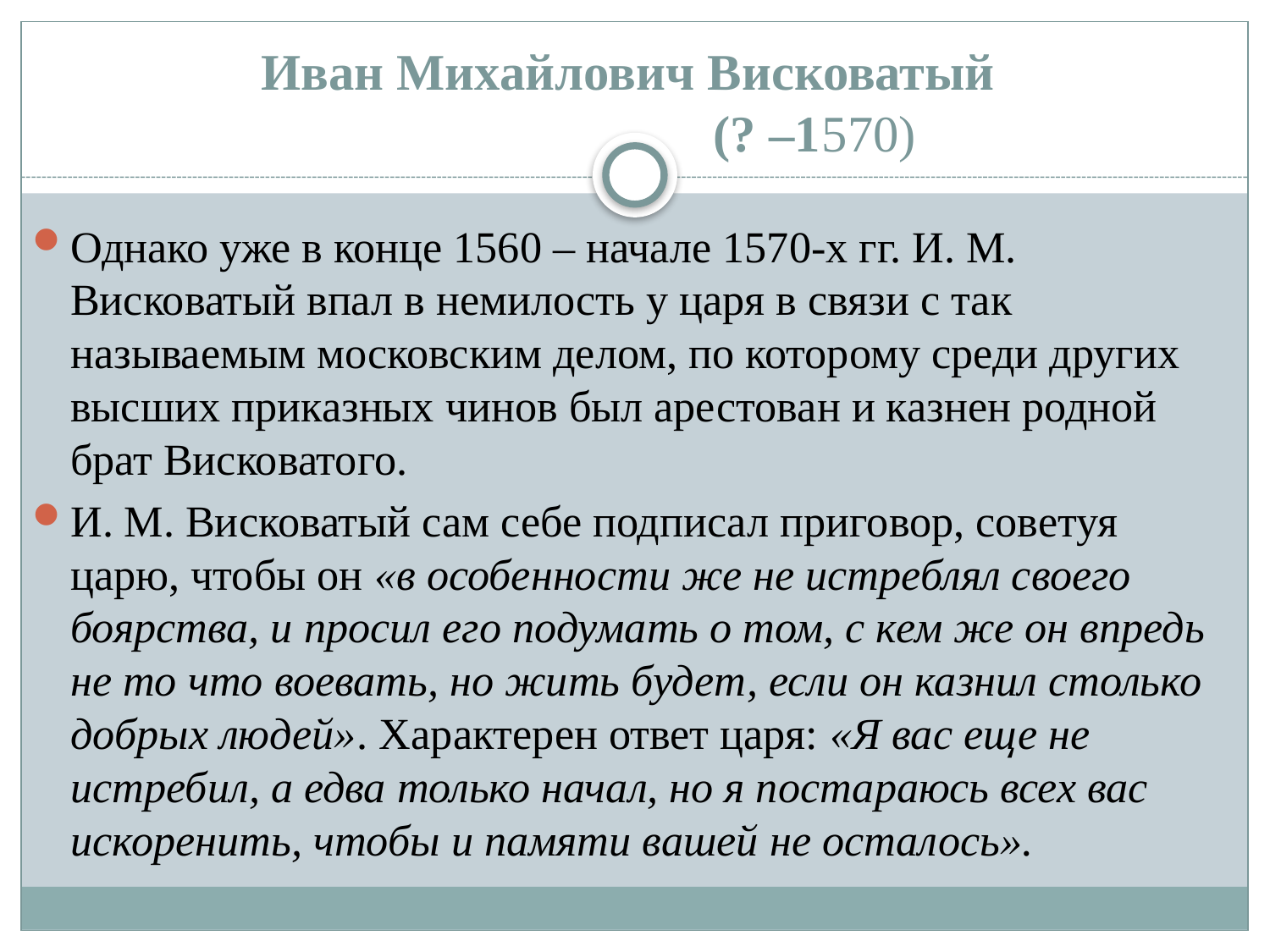

# Иван Михайлович Висковатый (? –1570)
Однако уже в конце 1560 – начале 1570-х гг. И. М. Висковатый впал в немилость у царя в связи с так называемым московским делом, по которому среди других высших приказных чинов был арестован и казнен родной брат Висковатого.
И. М. Висковатый сам себе подписал приговор, советуя царю, чтобы он «в особенности же не истреблял своего боярства, и просил его подумать о том, с кем же он впредь не то что воевать, но жить будет, если он казнил столько добрых людей». Характерен ответ царя: «Я вас еще не истребил, а едва только начал, но я постараюсь всех вас искоренить, чтобы и памяти вашей не осталось».